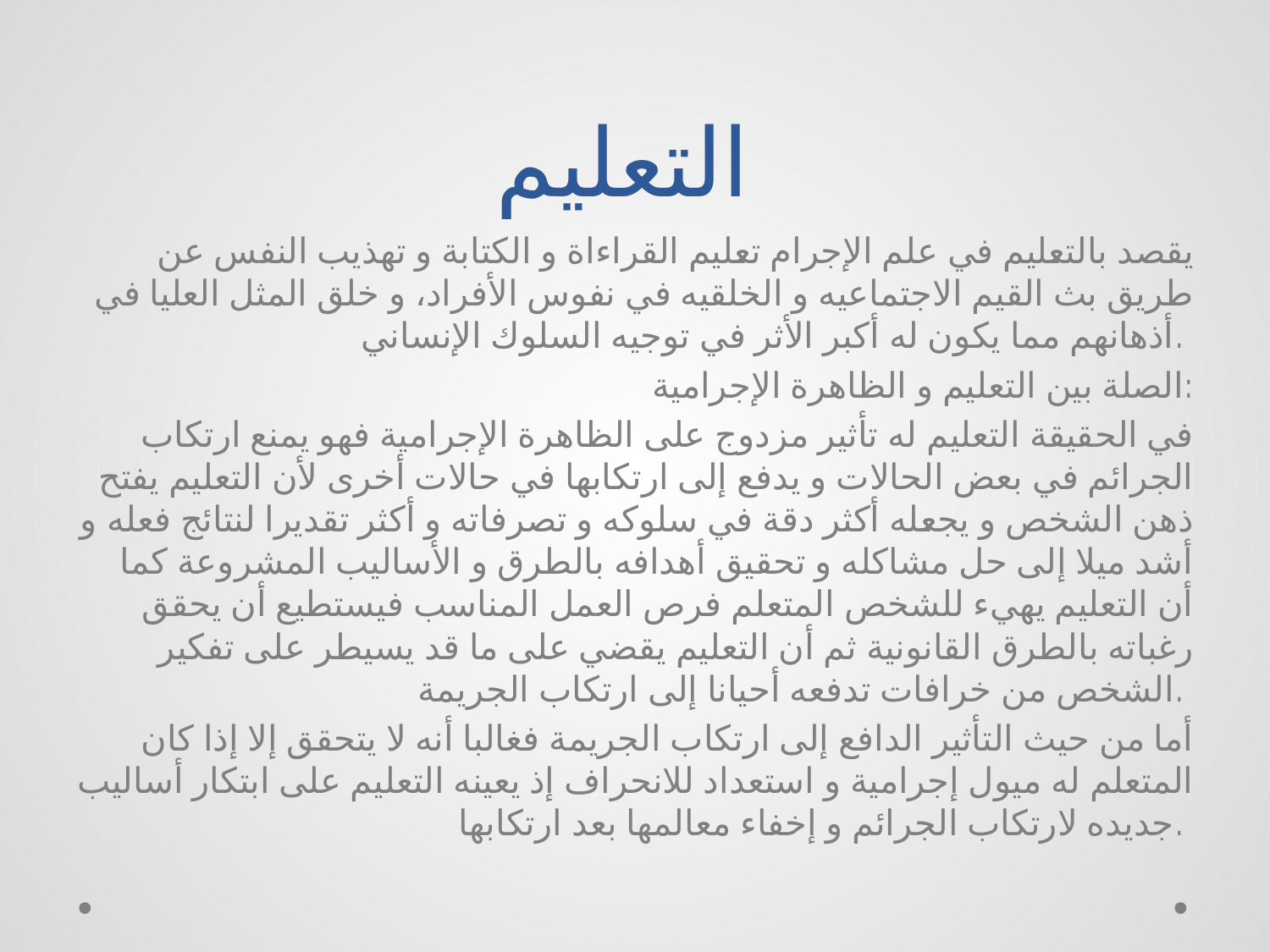

# التعليم
يقصد بالتعليم في علم الإجرام تعليم القراءاة و الكتابة و تهذيب النفس عن طريق بث القيم الاجتماعيه و الخلقيه في نفوس الأفراد، و خلق المثل العليا في أذهانهم مما يكون له أكبر الأثر في توجيه السلوك الإنساني.
الصلة بين التعليم و الظاهرة الإجرامية:
في الحقيقة التعليم له تأثير مزدوج على الظاهرة الإجرامية فهو يمنع ارتكاب الجرائم في بعض الحالات و يدفع إلى ارتكابها في حالات أخرى لأن التعليم يفتح ذهن الشخص و يجعله أكثر دقة في سلوكه و تصرفاته و أكثر تقديرا لنتائج فعله و أشد ميلا إلى حل مشاكله و تحقيق أهدافه بالطرق و الأساليب المشروعة كما أن التعليم يهيء للشخص المتعلم فرص العمل المناسب فيستطيع أن يحقق رغباته بالطرق القانونية ثم أن التعليم يقضي على ما قد يسيطر على تفكير الشخص من خرافات تدفعه أحيانا إلى ارتكاب الجريمة.
أما من حيث التأثير الدافع إلى ارتكاب الجريمة فغالبا أنه لا يتحقق إلا إذا كان المتعلم له ميول إجرامية و استعداد للانحراف إذ يعينه التعليم على ابتكار أساليب جديده لارتكاب الجرائم و إخفاء معالمها بعد ارتكابها.